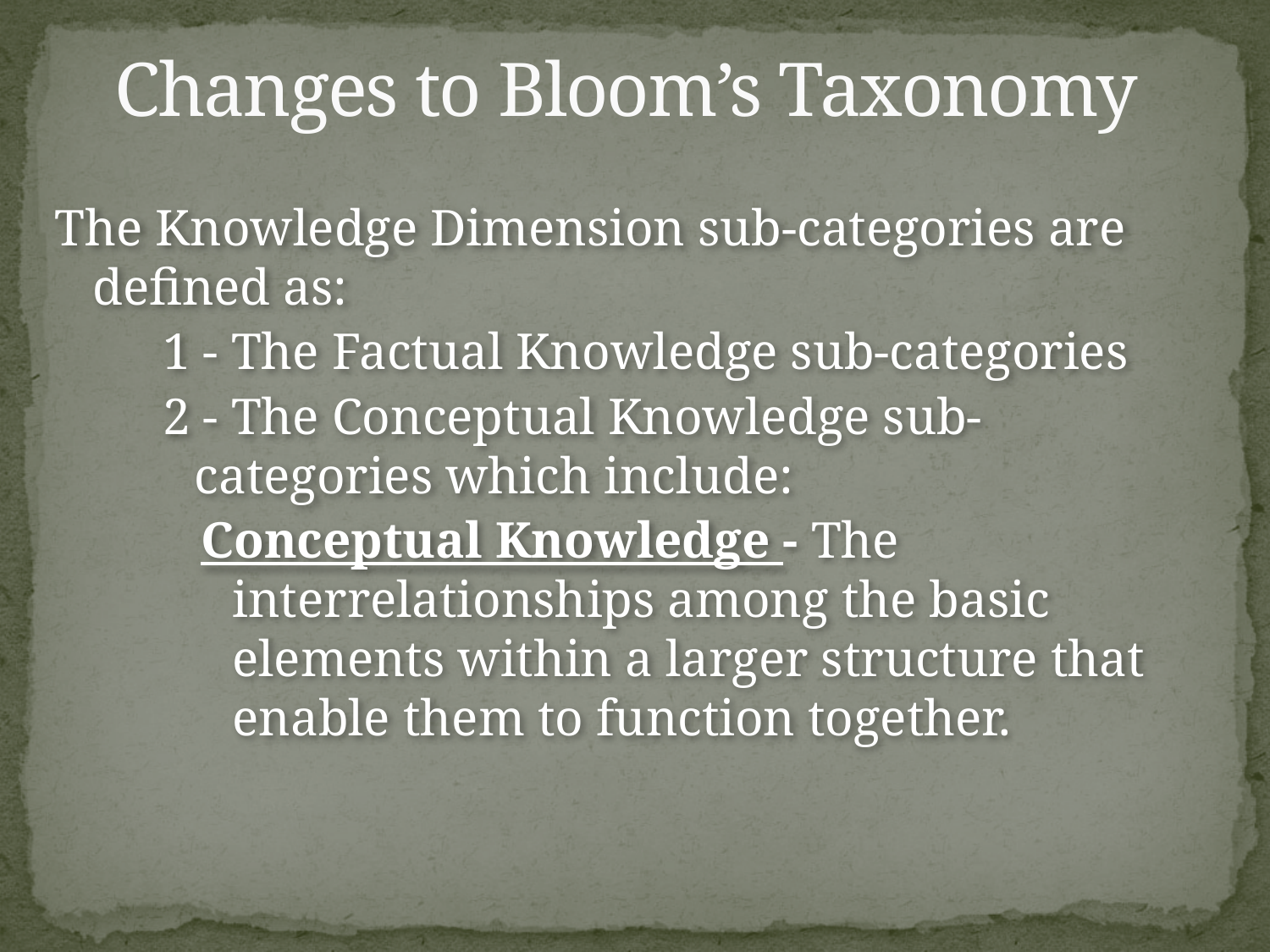

# Changes to Bloom’s Taxonomy
The Knowledge Dimension sub-categories are defined as:
1 - The Factual Knowledge sub-categories
2 - The Conceptual Knowledge sub-categories which include:
Conceptual Knowledge - The interrelationships among the basic elements within a larger structure that enable them to function together.